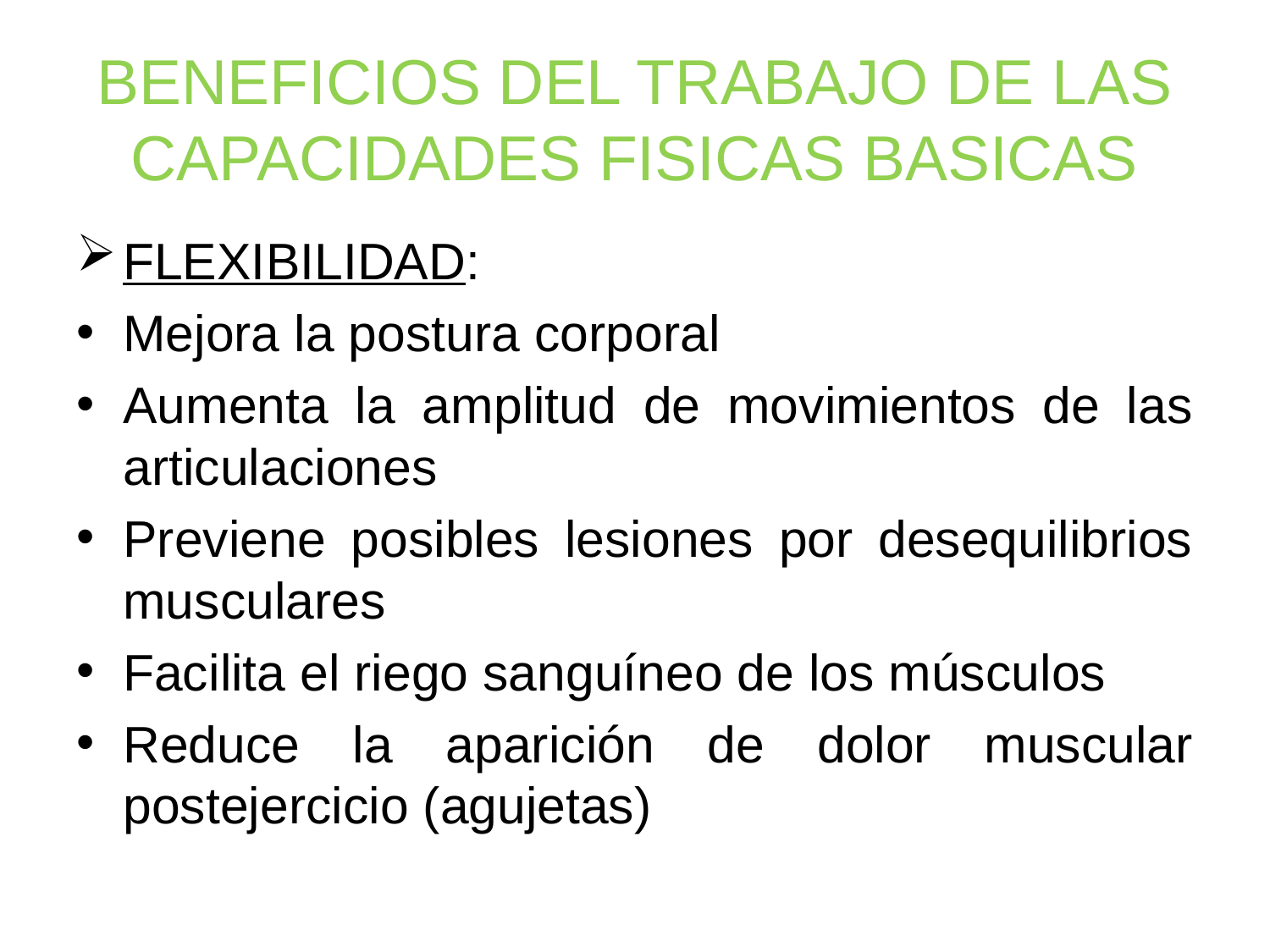

# BENEFICIOS DEL TRABAJO DE LAS CAPACIDADES FISICAS BASICAS
FLEXIBILIDAD:
Mejora la postura corporal
Aumenta la amplitud de movimientos de las articulaciones
Previene posibles lesiones por desequilibrios musculares
Facilita el riego sanguíneo de los músculos
Reduce la aparición de dolor muscular postejercicio (agujetas)